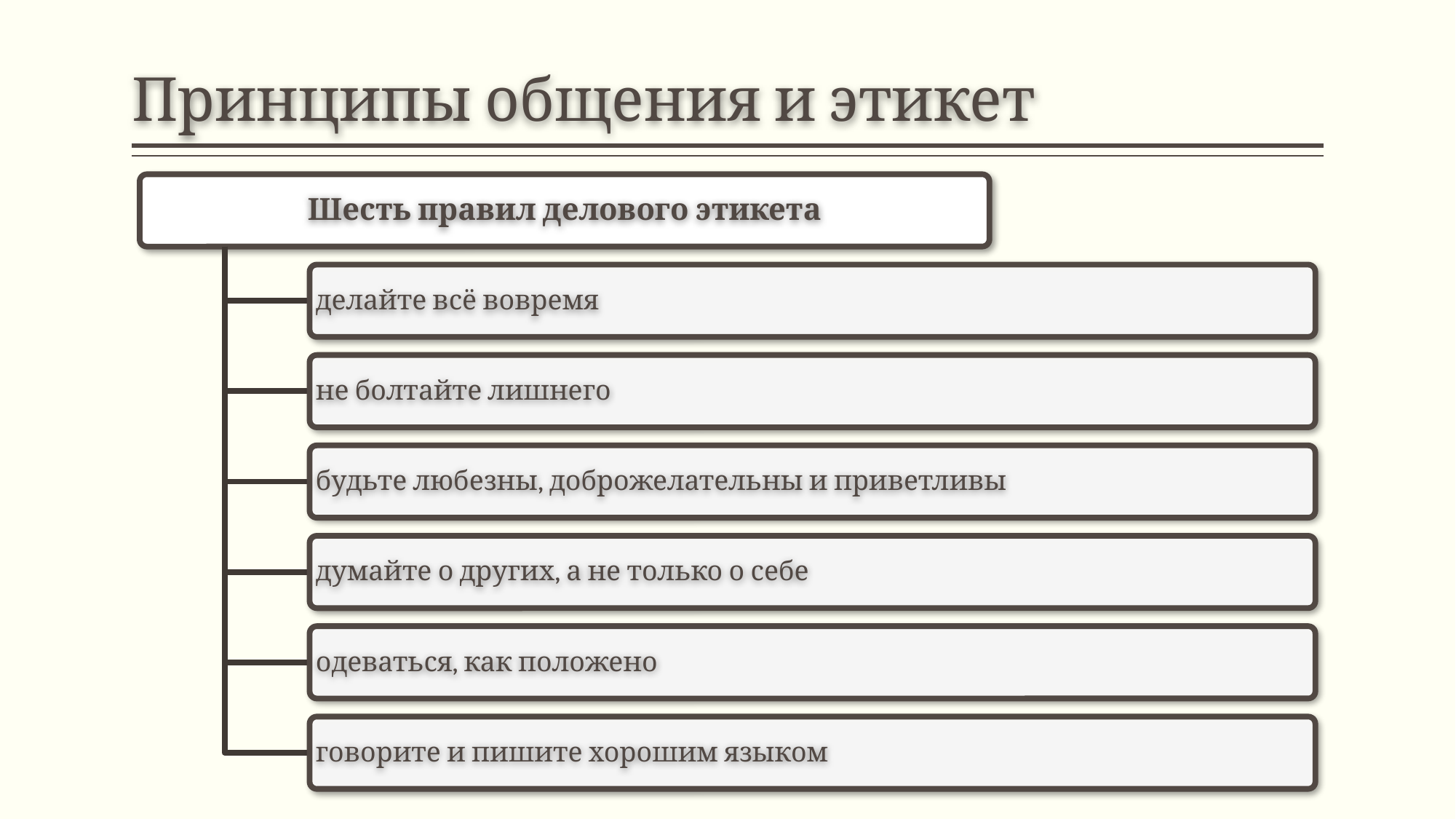

# Принципы общения и этикет

Шесть правил делового этикета

делайте всё вовремя

не болтайте лишнего

будьте любезны, доброжелательны и приветливы

думайте о других, а не только о себе

одеваться, как положено

говорите и пишите хорошим языком